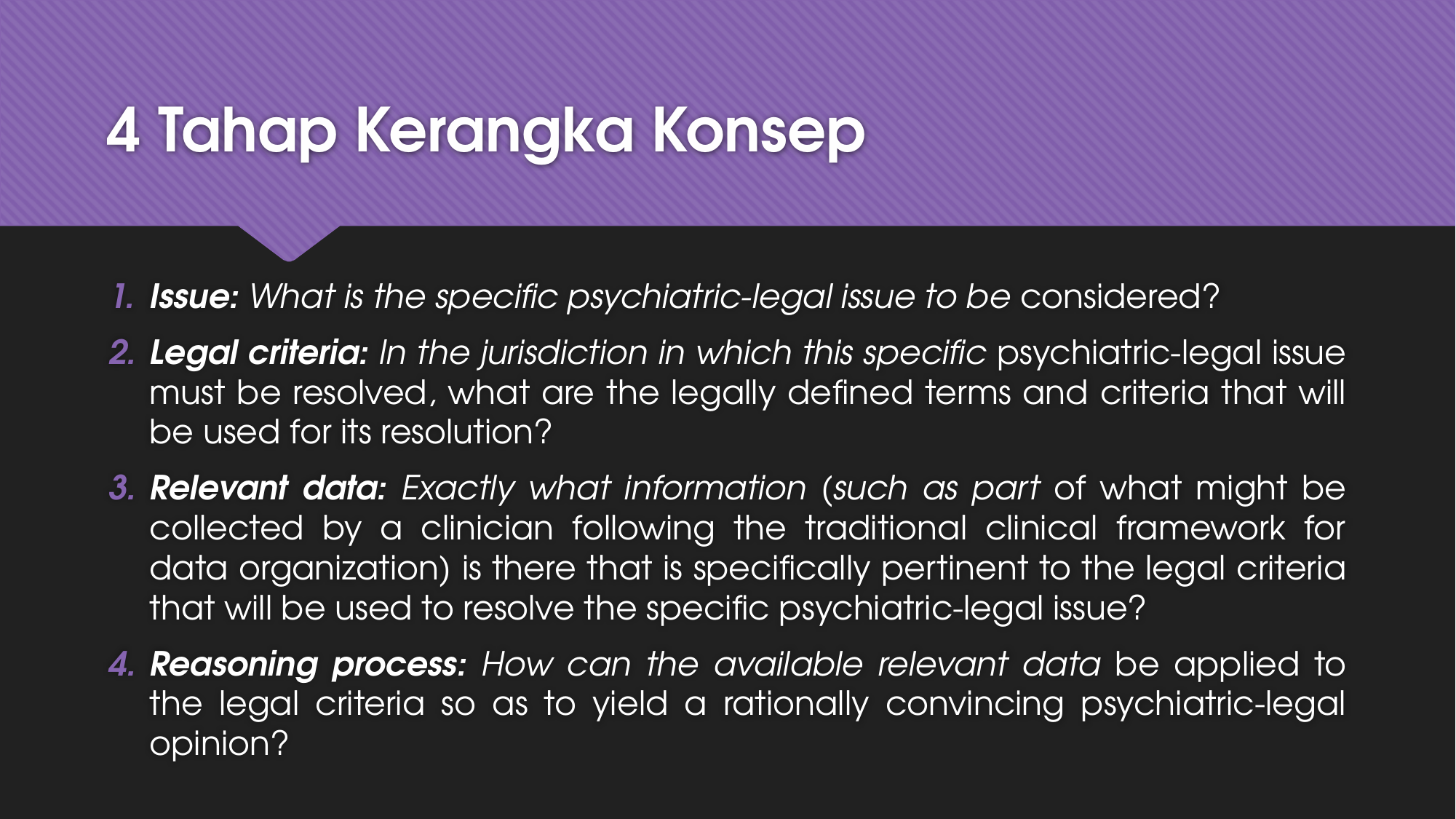

# 4 Tahap Kerangka Konsep
Issue: What is the speciﬁc psychiatric-legal issue to be considered?
Legal criteria: In the jurisdiction in which this speciﬁc psychiatric-legal issue must be resolved, what are the legally deﬁned terms and criteria that will be used for its resolution?
Relevant data: Exactly what information (such as part of what might be collected by a clinician following the traditional clinical framework for data organization) is there that is speciﬁcally pertinent to the legal criteria that will be used to resolve the speciﬁc psychiatric-legal issue?
Reasoning process: How can the available relevant data be applied to the legal criteria so as to yield a rationally convincing psychiatric-legal opinion?